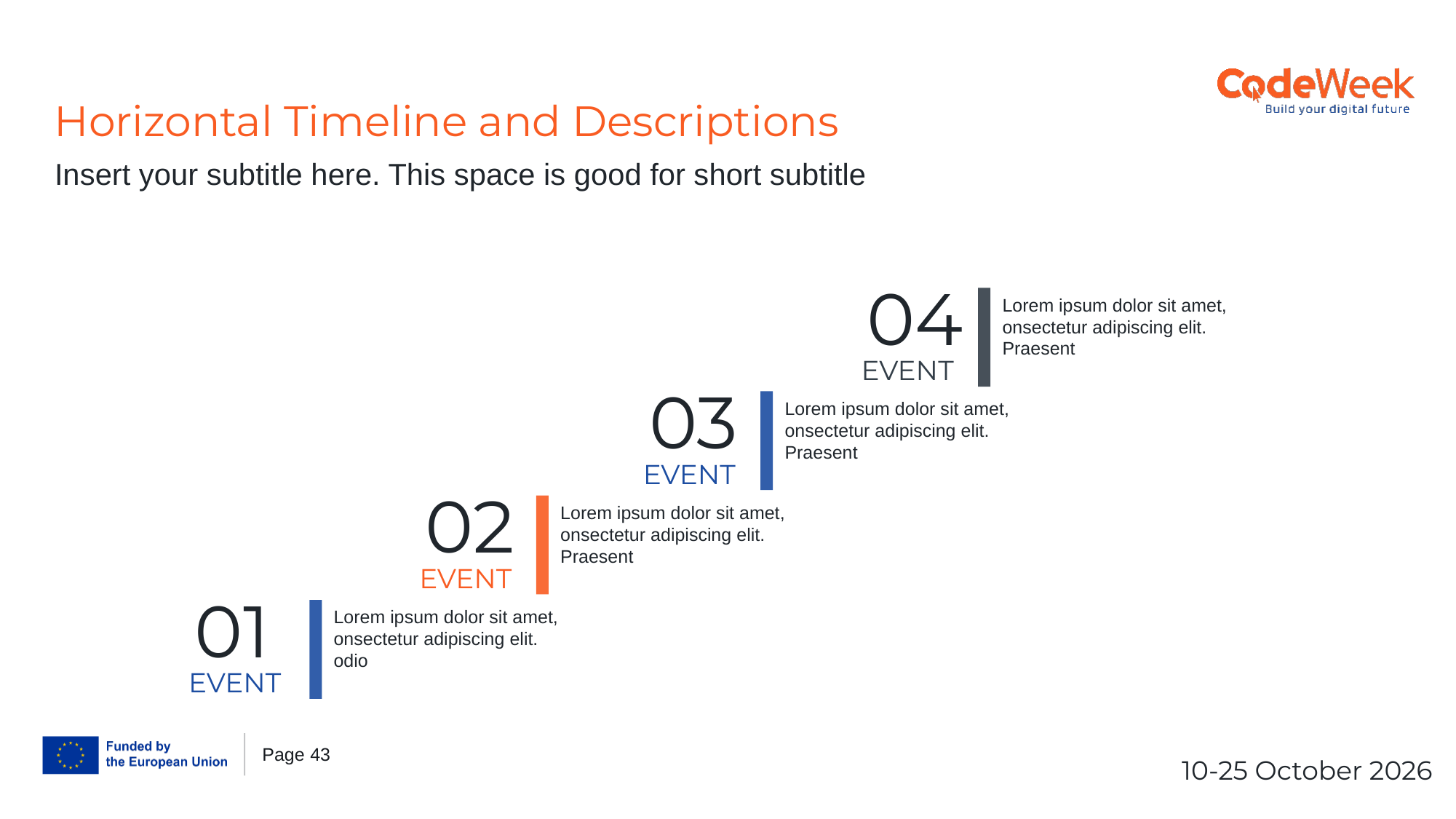

# Horizontal Timeline and Descriptions
Insert your subtitle here. This space is good for short subtitle
04

Lorem ipsum dolor sit amet, onsectetur adipiscing elit. Praesent
EVENT
03

Lorem ipsum dolor sit amet, onsectetur adipiscing elit. Praesent
EVENT
02

Lorem ipsum dolor sit amet, onsectetur adipiscing elit. Praesent
EVENT
01

Lorem ipsum dolor sit amet, onsectetur adipiscing elit.  odio
EVENT